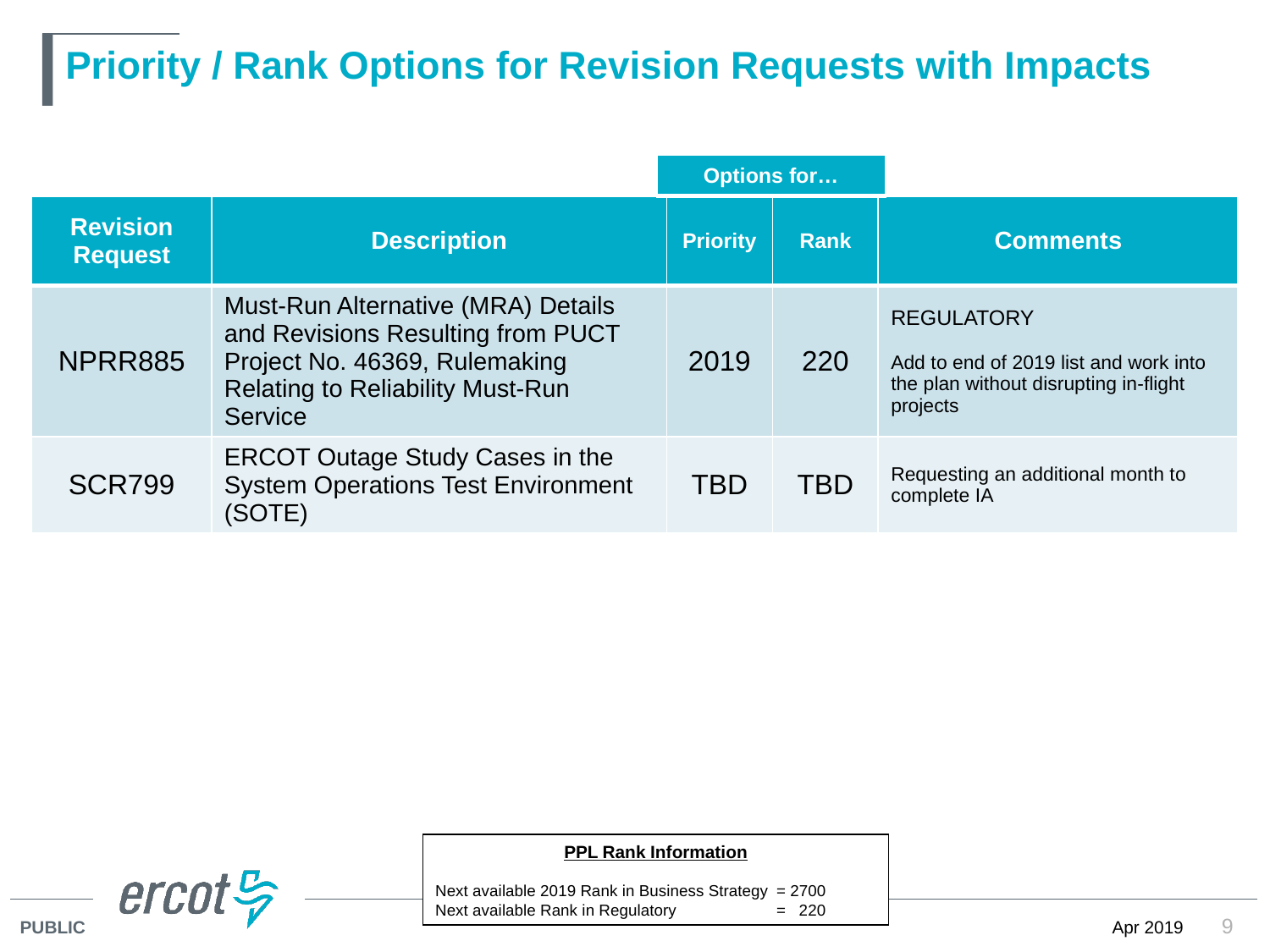

# Priority / Rank Options for Revision Requests with Impacts
| Options for… |
| --- |
| Revision Request | Description | Priority | Rank | Comments |
| --- | --- | --- | --- | --- |
| NPRR885 | Must-Run Alternative (MRA) Details and Revisions Resulting from PUCT Project No. 46369, Rulemaking Relating to Reliability Must-Run Service | 2019 | 220 | REGULATORY Add to end of 2019 list and work into the plan without disrupting in-flight projects |
| SCR799 | ERCOT Outage Study Cases in the System Operations Test Environment (SOTE) | TBD | TBD | Requesting an additional month to complete IA |
PPL Rank Information

Next available 2019 Rank in Business Strategy 	= 2700
Next available Rank in Regulatory	=   220
9